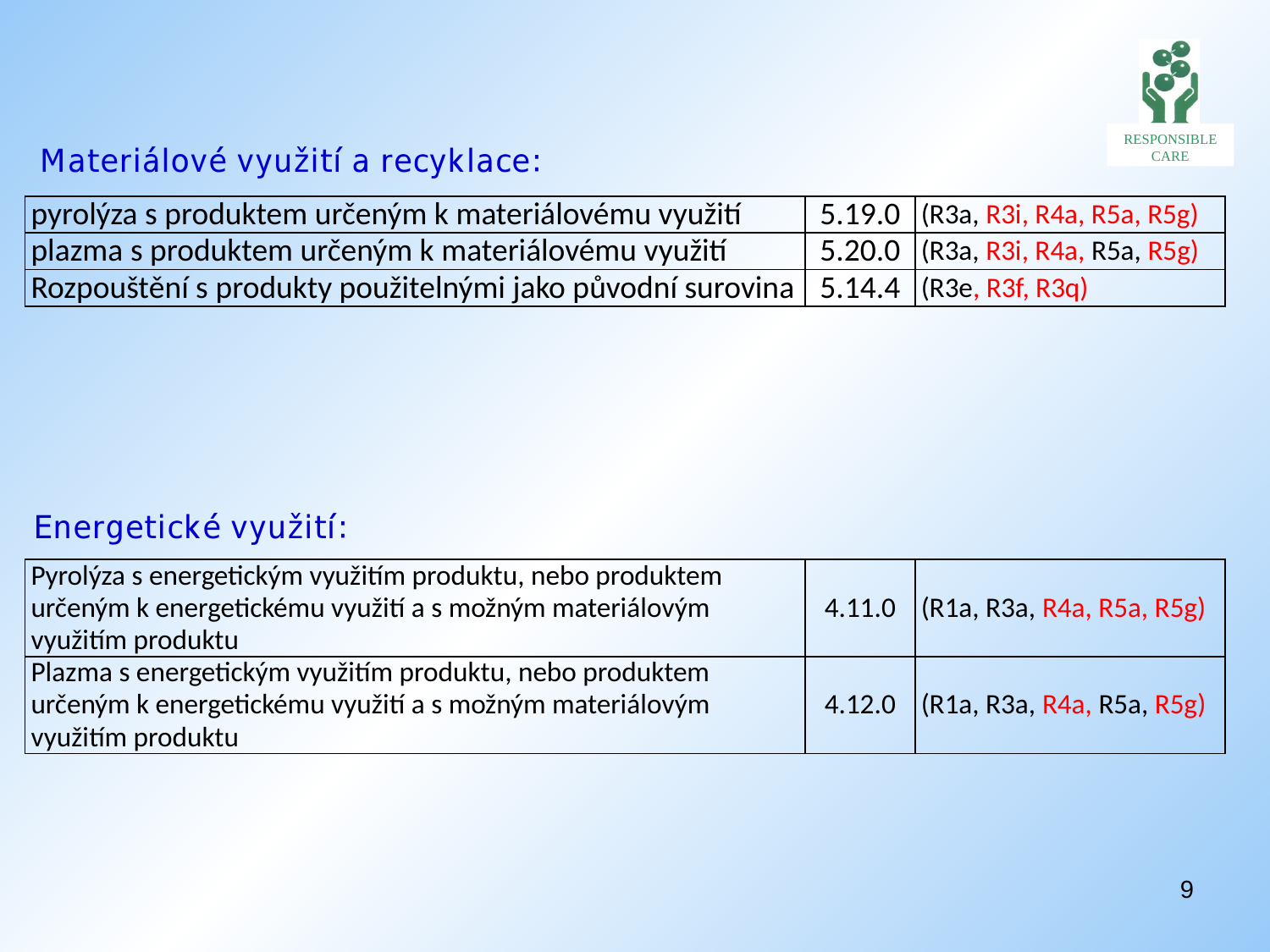

Materiálové využití a recyklace:
| pyrolýza s produktem určeným k materiálovému využití | 5.19.0 | (R3a, R3i, R4a, R5a, R5g) |
| --- | --- | --- |
| plazma s produktem určeným k materiálovému využití | 5.20.0 | (R3a, R3i, R4a, R5a, R5g) |
| Rozpouštění s produkty použitelnými jako původní surovina | 5.14.4 | (R3e, R3f, R3q) |
Energetické využití:
| Pyrolýza s energetickým využitím produktu, nebo produktem určeným k energetickému využití a s možným materiálovým využitím produktu | 4.11.0 | (R1a, R3a, R4a, R5a, R5g) |
| --- | --- | --- |
| Plazma s energetickým využitím produktu, nebo produktem určeným k energetickému využití a s možným materiálovým využitím produktu | 4.12.0 | (R1a, R3a, R4a, R5a, R5g) |

9